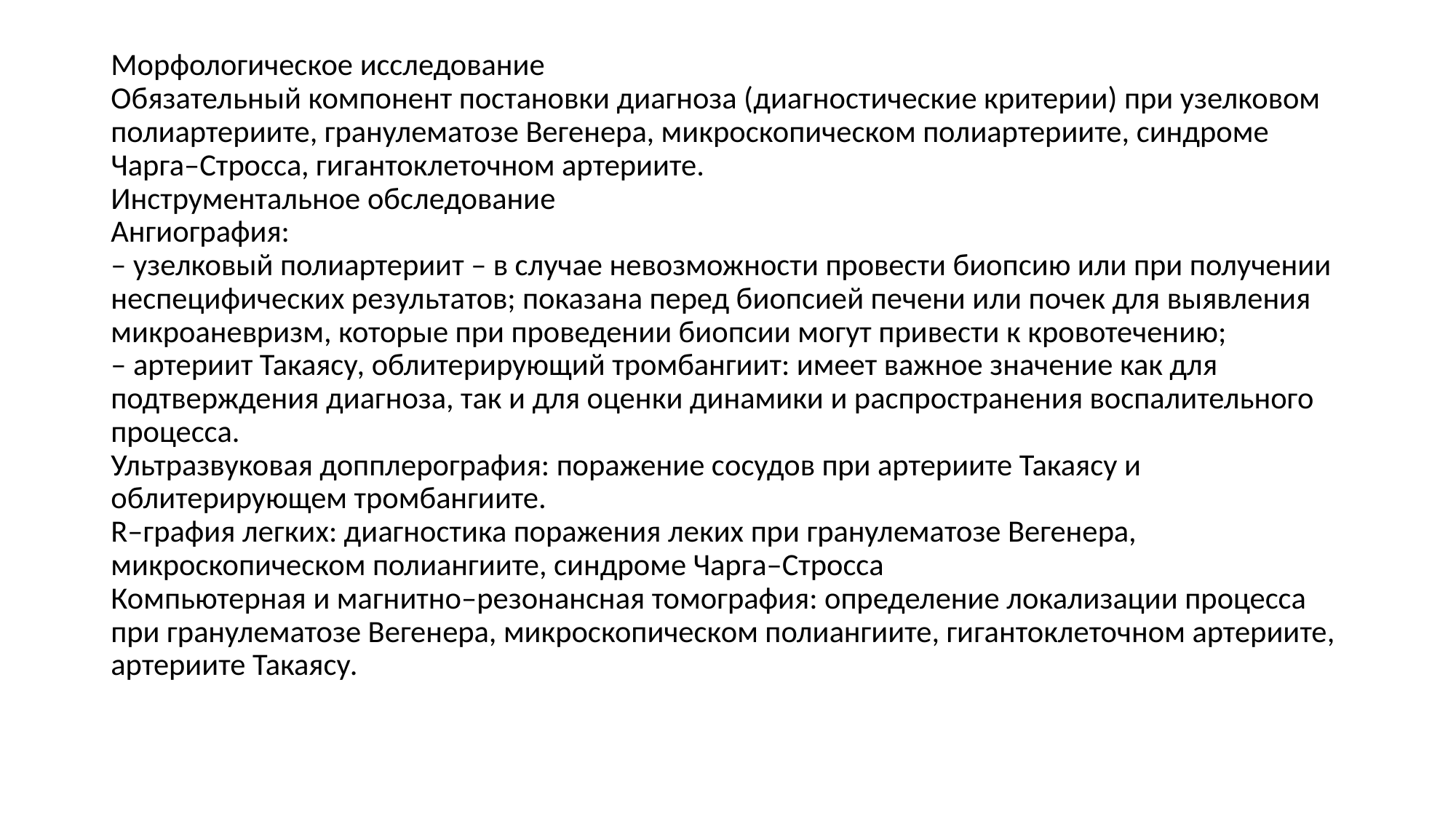

#
Морфологическое исследование
Обязательный компонент постановки диагноза (диагностические критерии) при узелковом полиартериите, гранулематозе Вегенера, микроскопическом полиартериите, синдроме Чарга–Стросса, гигантоклеточном артериите.
Инструментальное обследование
Ангиография:
– узелковый полиартериит – в случае невозможности провести биопсию или при получении неспецифических результатов; показана перед биопсией печени или почек для выявления микроаневризм, которые при проведении биопсии могут привести к кровотечению;
– артериит Такаясу, облитерирующий тромбангиит: имеет важное значение как для подтверждения диагноза, так и для оценки динамики и распространения воспалительного процесса. 
Ультразвуковая допплерография: поражение сосудов при артериите Такаясу и облитерирующем тромбангиите.
R–графия легких: диагностика поражения леких при гранулематозе Вегенера, микроскопическом полиангиите, синдроме Чарга–Стросса
Компьютерная и магнитно–резонансная томография: определение локализации процесса при гранулематозе Вегенера, микроскопическом полиангиите, гигантоклеточном артериите, артериите Такаясу.